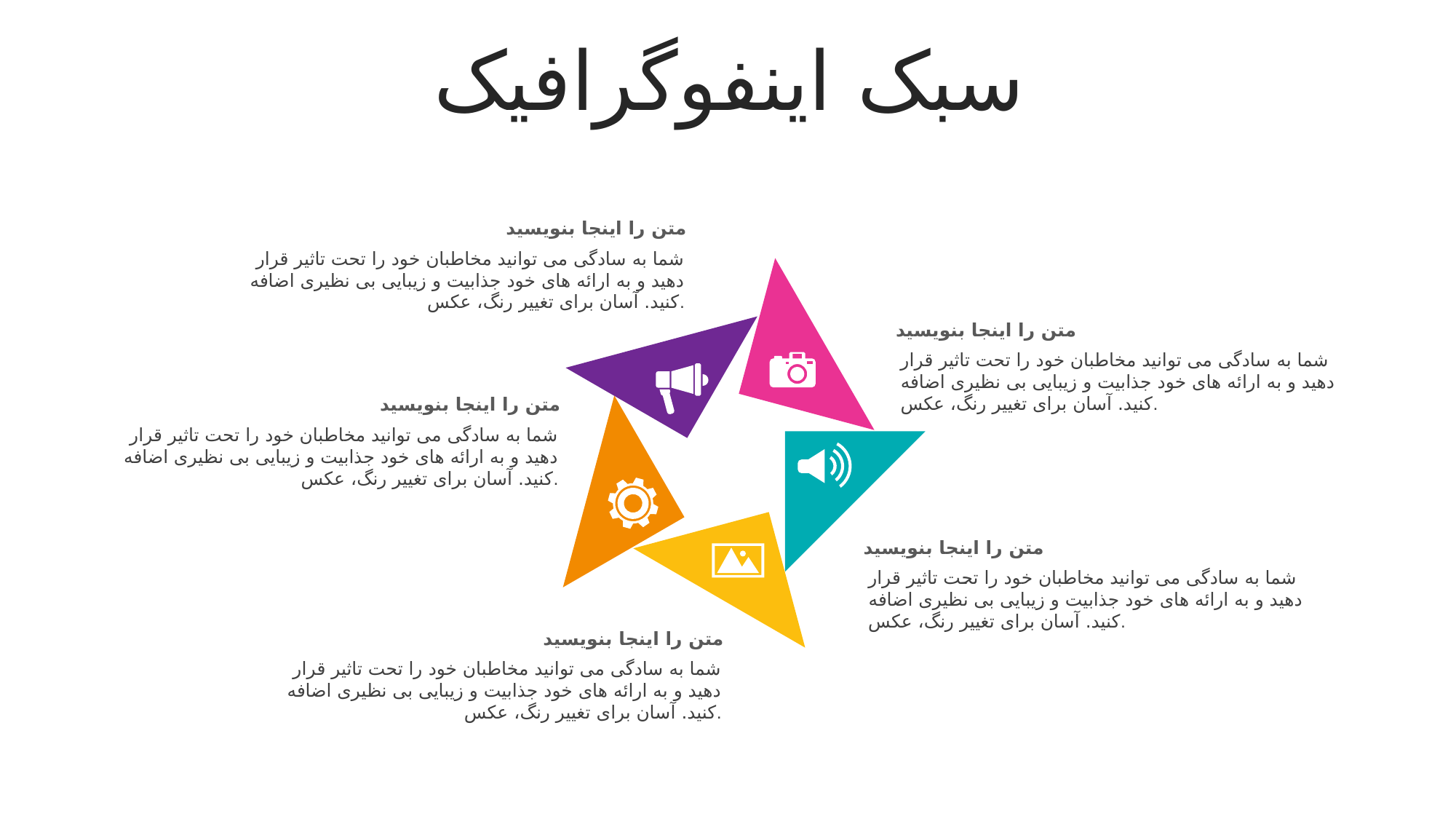

سبک اینفوگرافیک
متن را اینجا بنویسید
شما به سادگی می توانید مخاطبان خود را تحت تاثیر قرار دهید و به ارائه های خود جذابیت و زیبایی بی نظیری اضافه کنید. آسان برای تغییر رنگ، عکس.

متن را اینجا بنویسید
شما به سادگی می توانید مخاطبان خود را تحت تاثیر قرار دهید و به ارائه های خود جذابیت و زیبایی بی نظیری اضافه کنید. آسان برای تغییر رنگ، عکس.

متن را اینجا بنویسید
شما به سادگی می توانید مخاطبان خود را تحت تاثیر قرار دهید و به ارائه های خود جذابیت و زیبایی بی نظیری اضافه کنید. آسان برای تغییر رنگ، عکس.

متن را اینجا بنویسید
شما به سادگی می توانید مخاطبان خود را تحت تاثیر قرار دهید و به ارائه های خود جذابیت و زیبایی بی نظیری اضافه کنید. آسان برای تغییر رنگ، عکس.

متن را اینجا بنویسید
شما به سادگی می توانید مخاطبان خود را تحت تاثیر قرار دهید و به ارائه های خود جذابیت و زیبایی بی نظیری اضافه کنید. آسان برای تغییر رنگ، عکس.